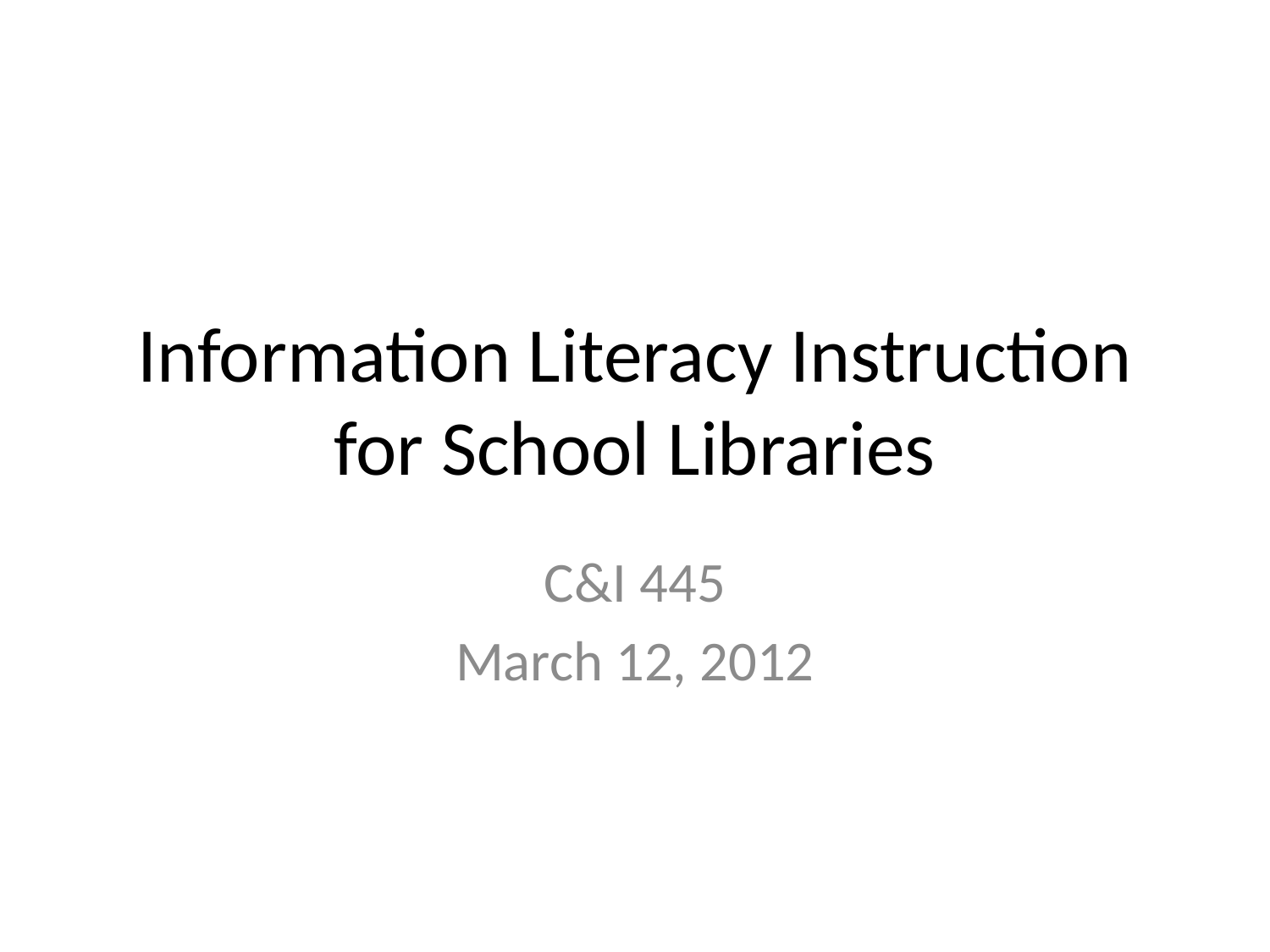

# Information Literacy Instruction for School Libraries
C&I 445
March 12, 2012